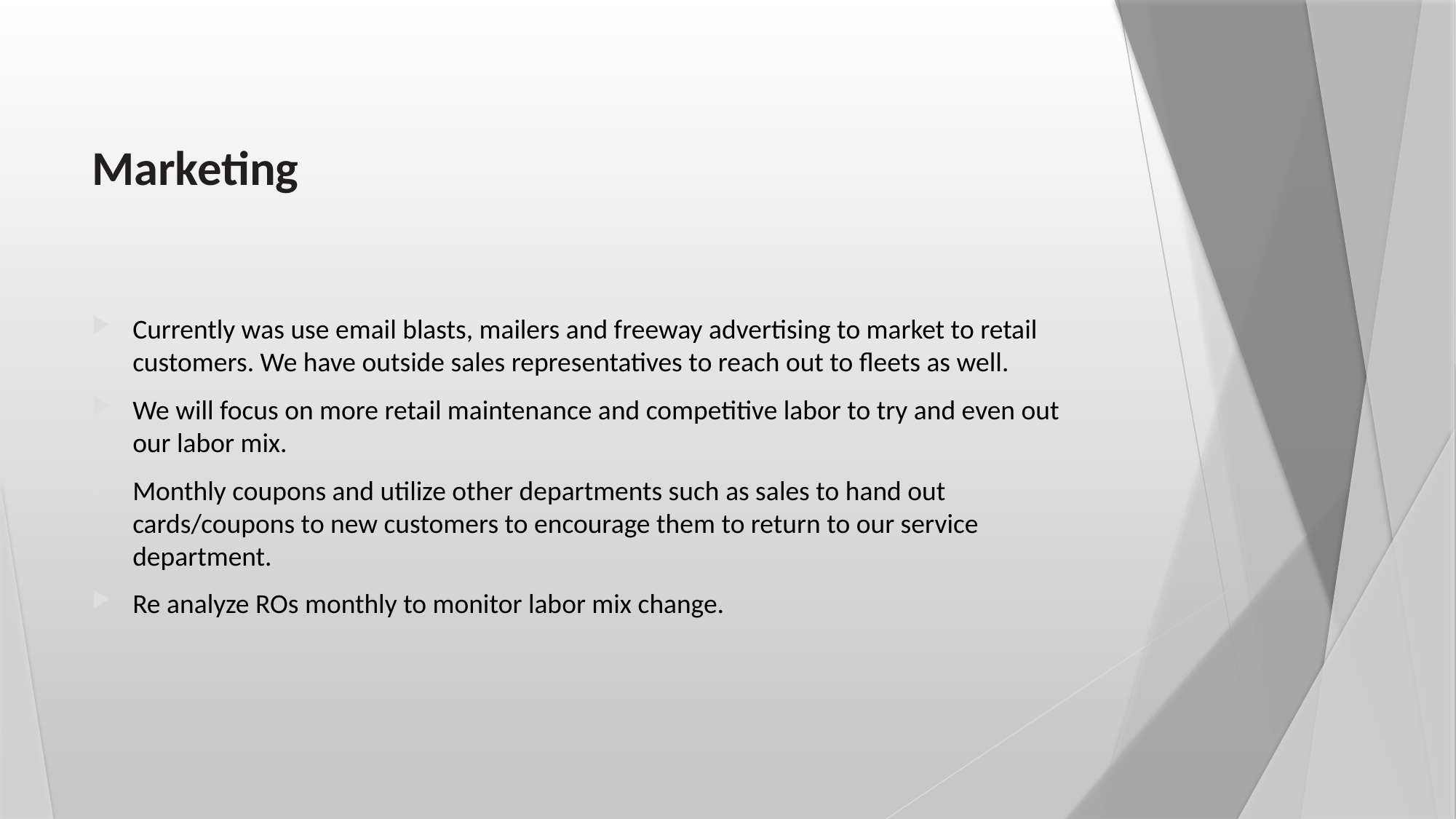

# Marketing

Currently was use email blasts, mailers and freeway advertising to market to retail customers. We have outside sales representatives to reach out to fleets as well.
We will focus on more retail maintenance and competitive labor to try and even out our labor mix.
Monthly coupons and utilize other departments such as sales to hand out cards/coupons to new customers to encourage them to return to our service department.
Re analyze ROs monthly to monitor labor mix change.